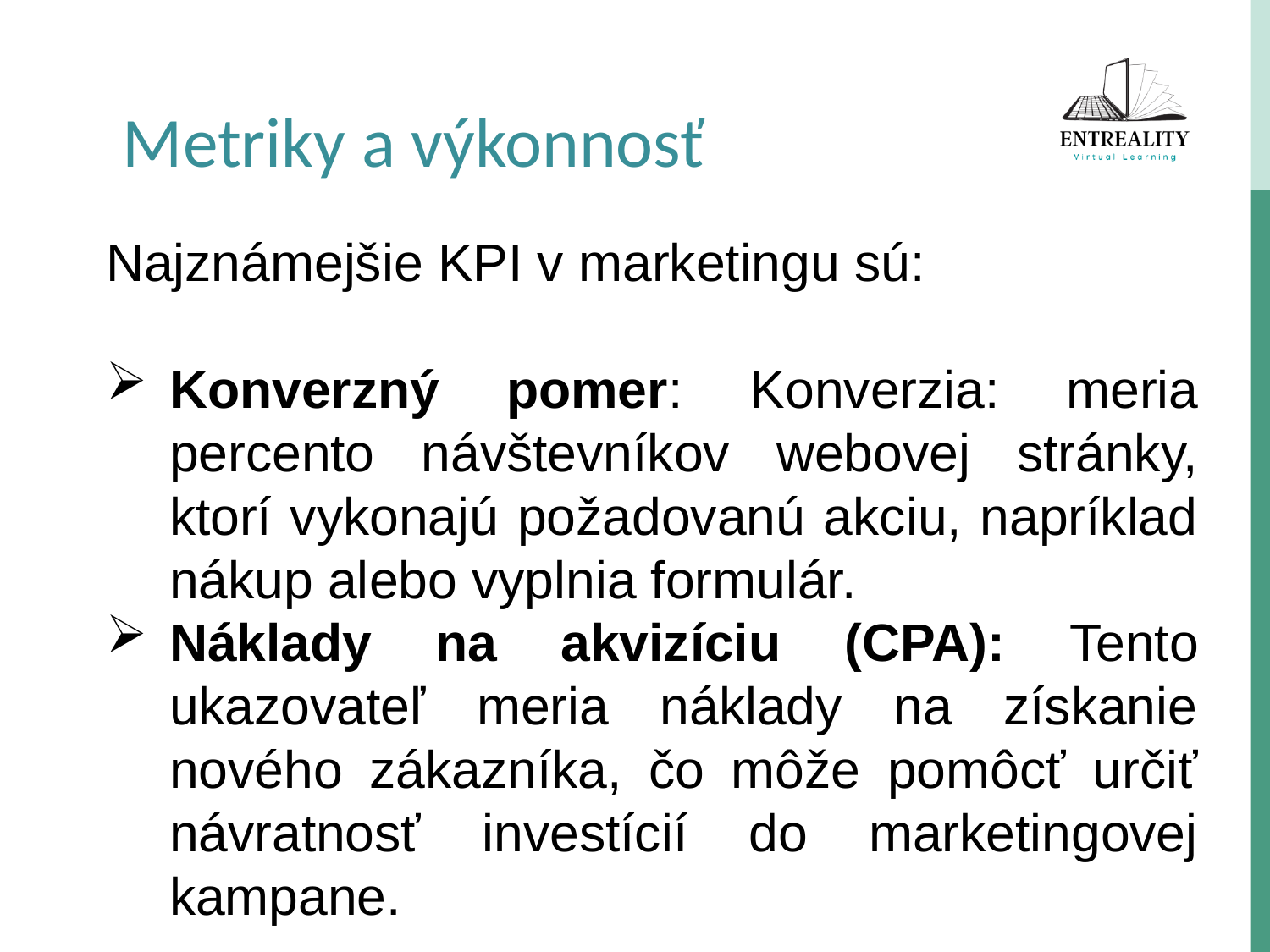

Metriky a výkonnosť
Najznámejšie KPI v marketingu sú:

Konverzný pomer: Konverzia: meria percento návštevníkov webovej stránky, ktorí vykonajú požadovanú akciu, napríklad nákup alebo vyplnia formulár.
Náklady na akvizíciu (CPA): Tento ukazovateľ meria náklady na získanie nového zákazníka, čo môže pomôcť určiť návratnosť investícií do marketingovej kampane.